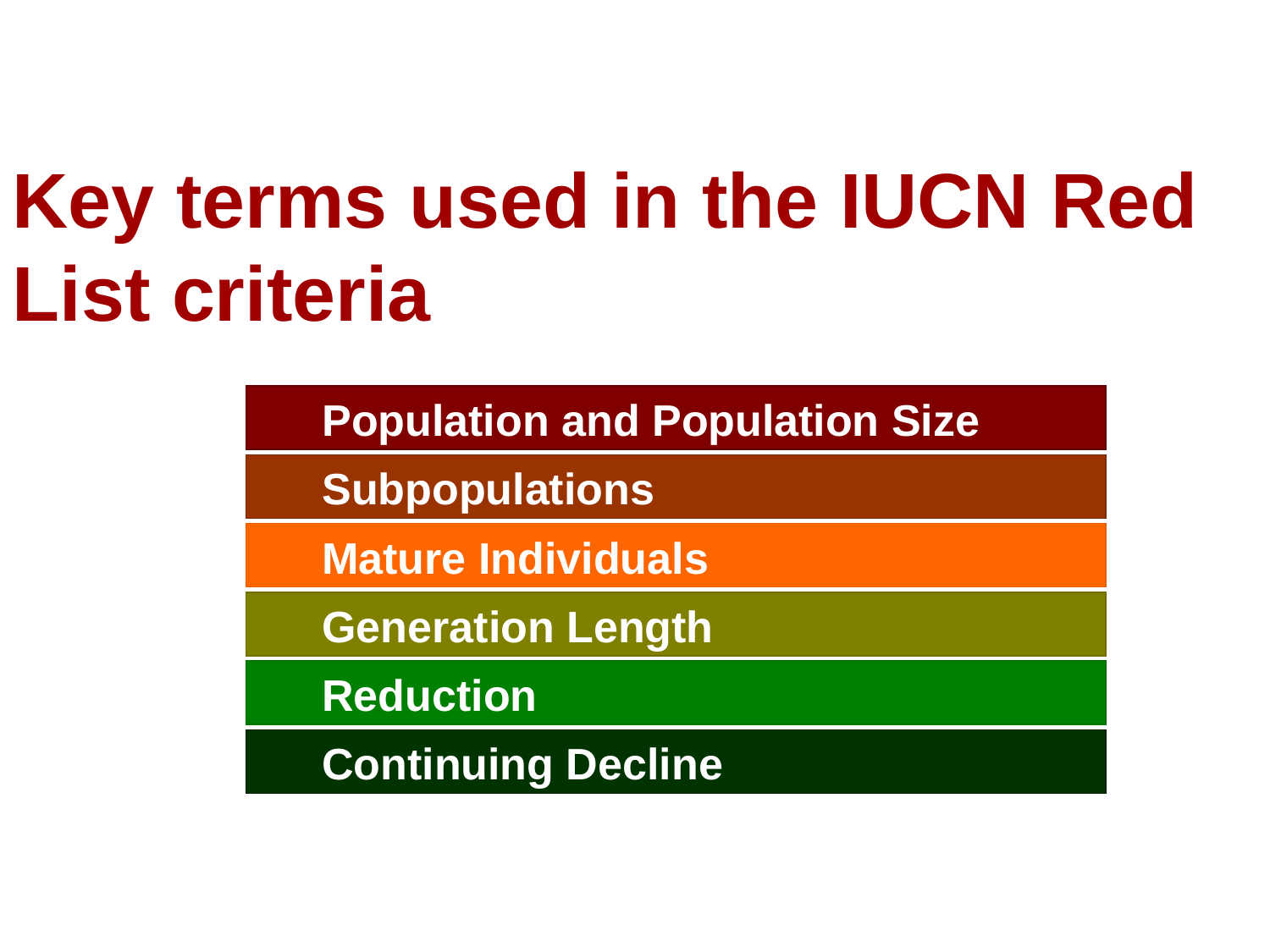

Key terms used in the IUCN Red List criteria
Population and Population Size
Subpopulations
Mature Individuals
Generation Length
Reduction
Continuing Decline